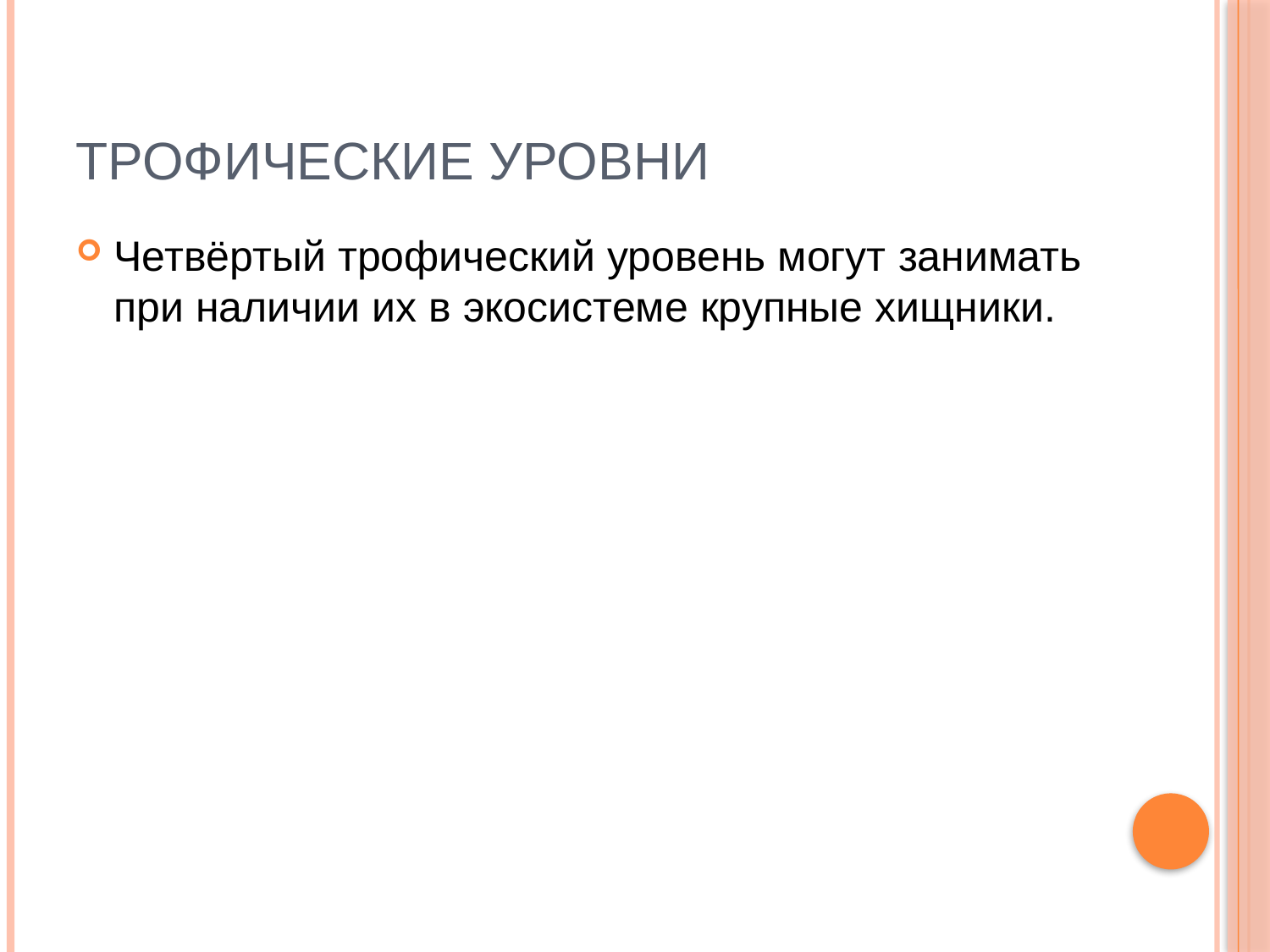

# Трофические уровни
Четвёртый трофический уровень могут занимать при наличии их в экосистеме крупные хищники.